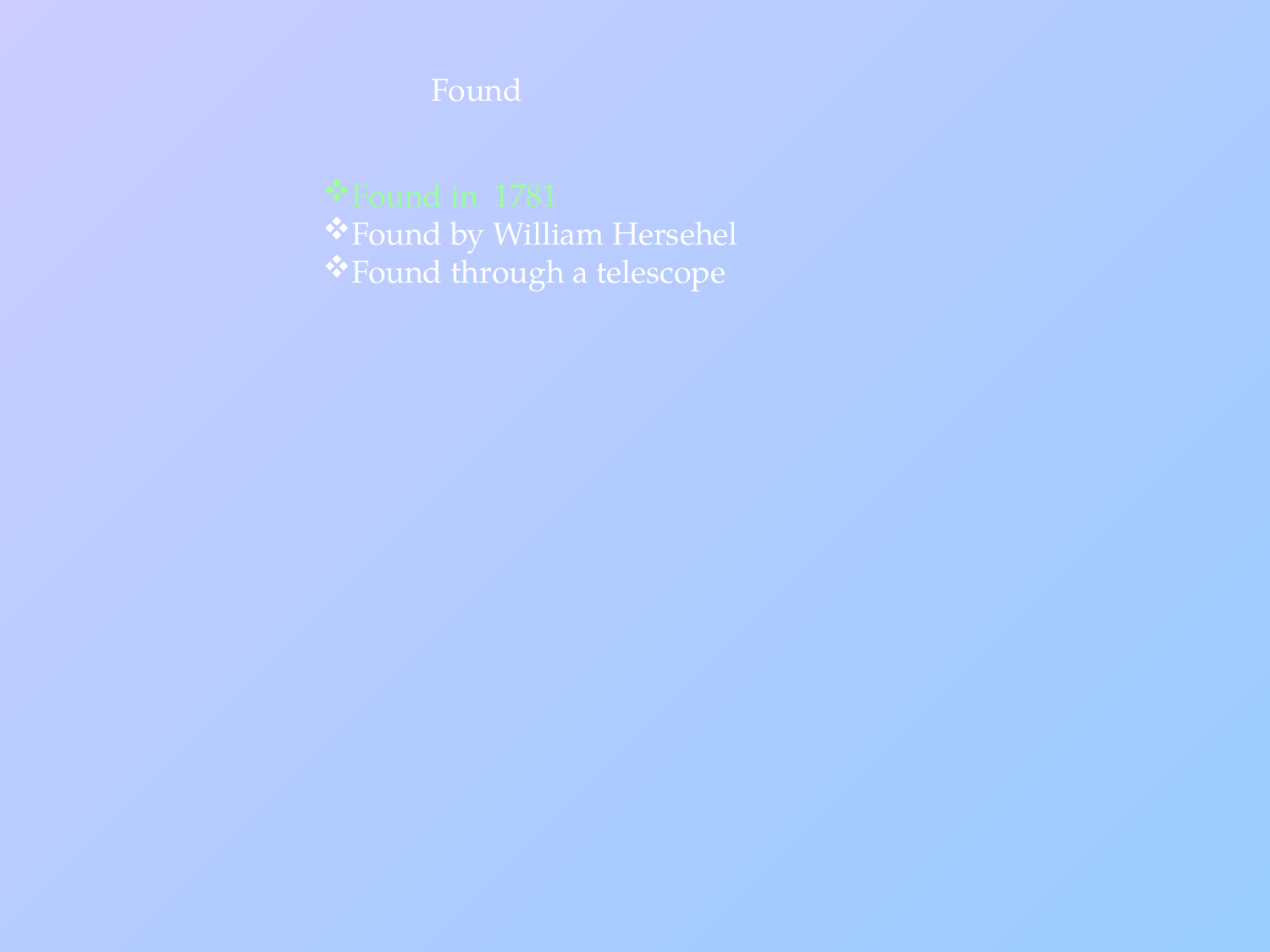

Found
Found in  1781
Found by William Hersehel
Found through a telescope